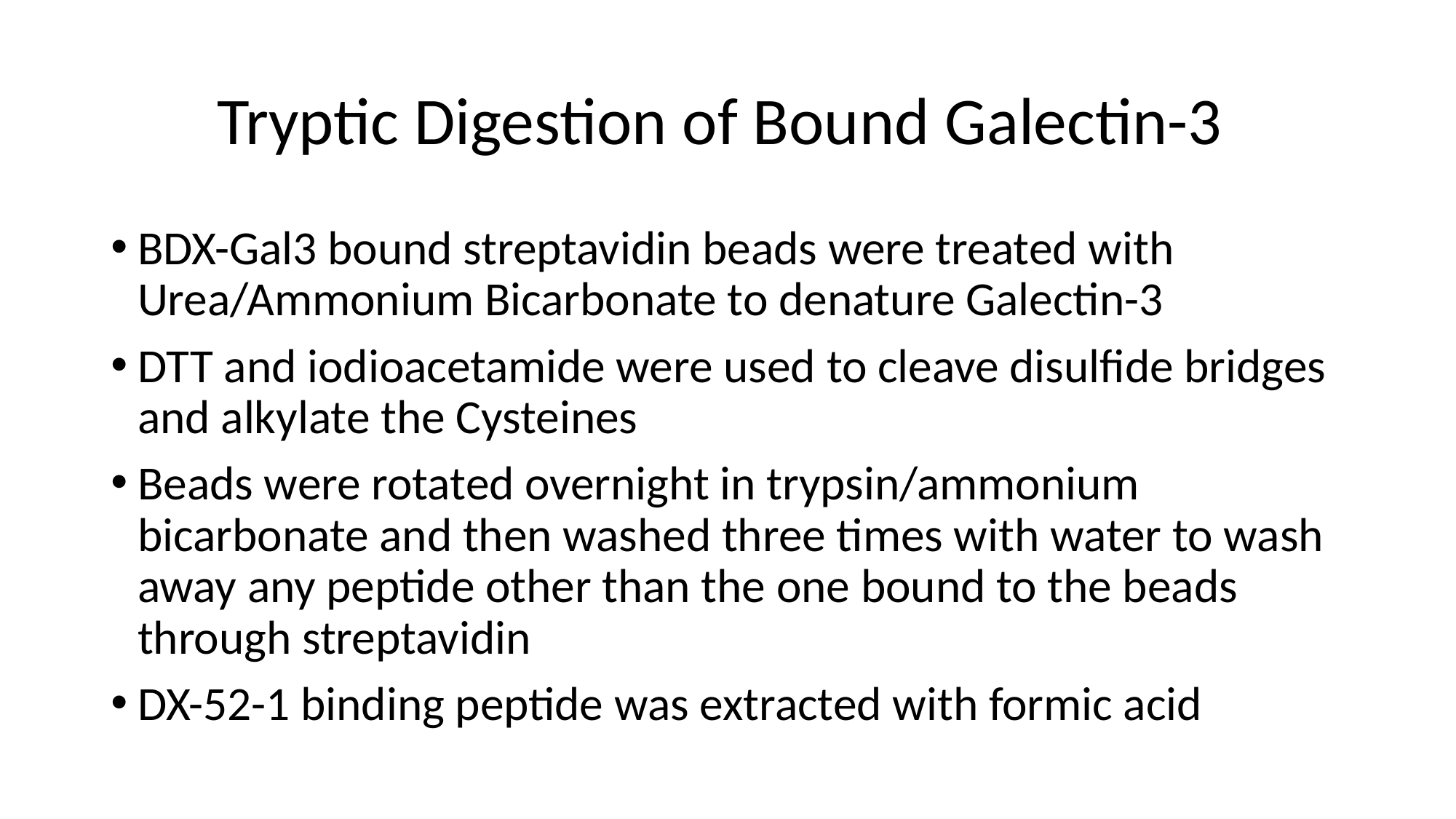

# Tryptic Digestion of Bound Galectin-3
BDX-Gal3 bound streptavidin beads were treated with Urea/Ammonium Bicarbonate to denature Galectin-3
DTT and iodioacetamide were used to cleave disulfide bridges and alkylate the Cysteines
Beads were rotated overnight in trypsin/ammonium bicarbonate and then washed three times with water to wash away any peptide other than the one bound to the beads through streptavidin
DX-52-1 binding peptide was extracted with formic acid